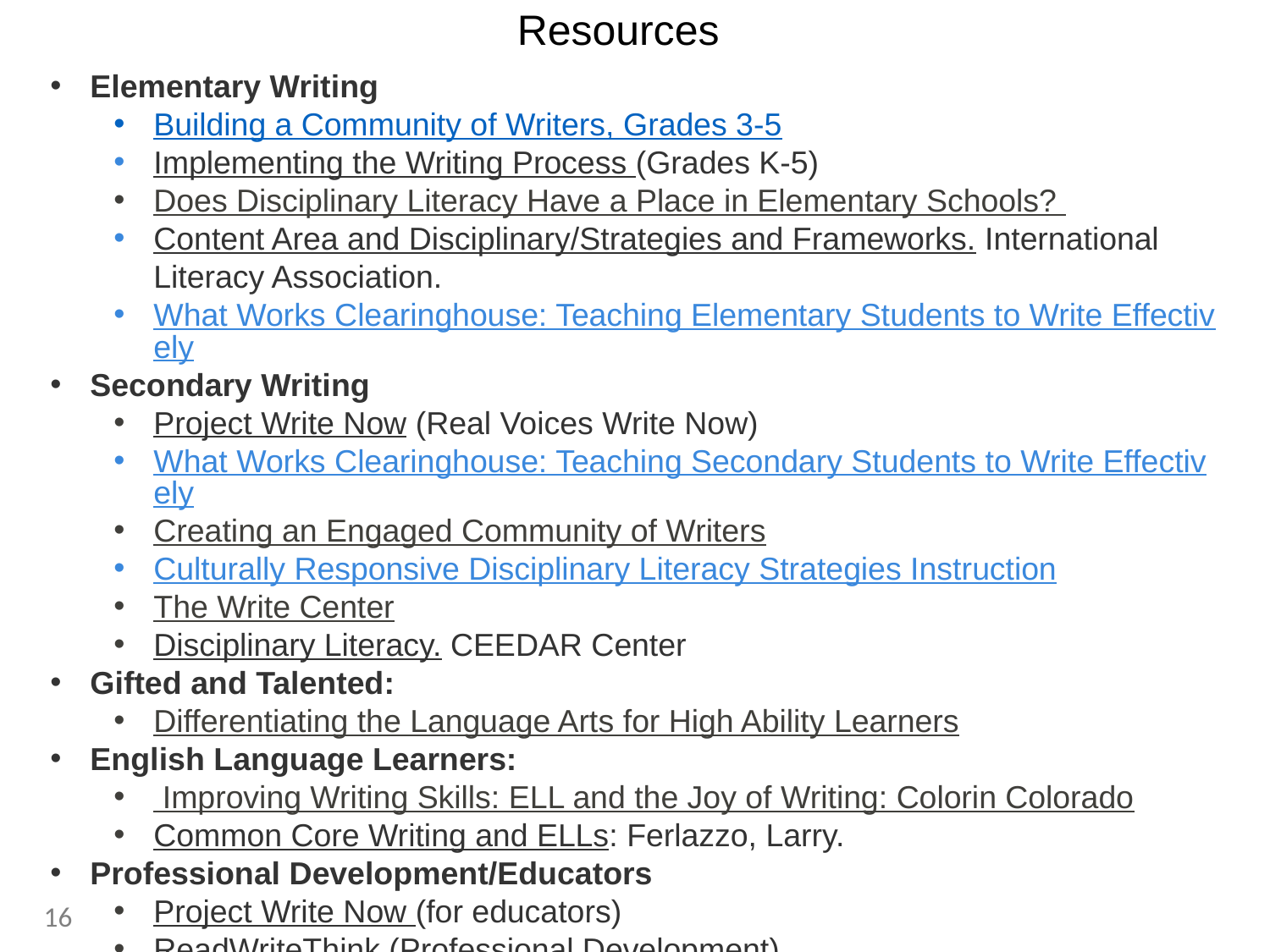

# Resources
Elementary Writing
Building a Community of Writers, Grades 3-5
Implementing the Writing Process (Grades K-5)
Does Disciplinary Literacy Have a Place in Elementary Schools?
Content Area and Disciplinary/Strategies and Frameworks. International Literacy Association.
What Works Clearinghouse: Teaching Elementary Students to Write Effectively
Secondary Writing
Project Write Now (Real Voices Write Now)
What Works Clearinghouse: Teaching Secondary Students to Write Effectively
Creating an Engaged Community of Writers
Culturally Responsive Disciplinary Literacy Strategies Instruction
The Write Center
Disciplinary Literacy. CEEDAR Center
Gifted and Talented:
Differentiating the Language Arts for High Ability Learners
English Language Learners:
 Improving Writing Skills: ELL and the Joy of Writing: Colorin Colorado
Common Core Writing and ELLs: Ferlazzo, Larry.
Professional Development/Educators
Project Write Now (for educators)
ReadWriteThink (Professional Development)

16